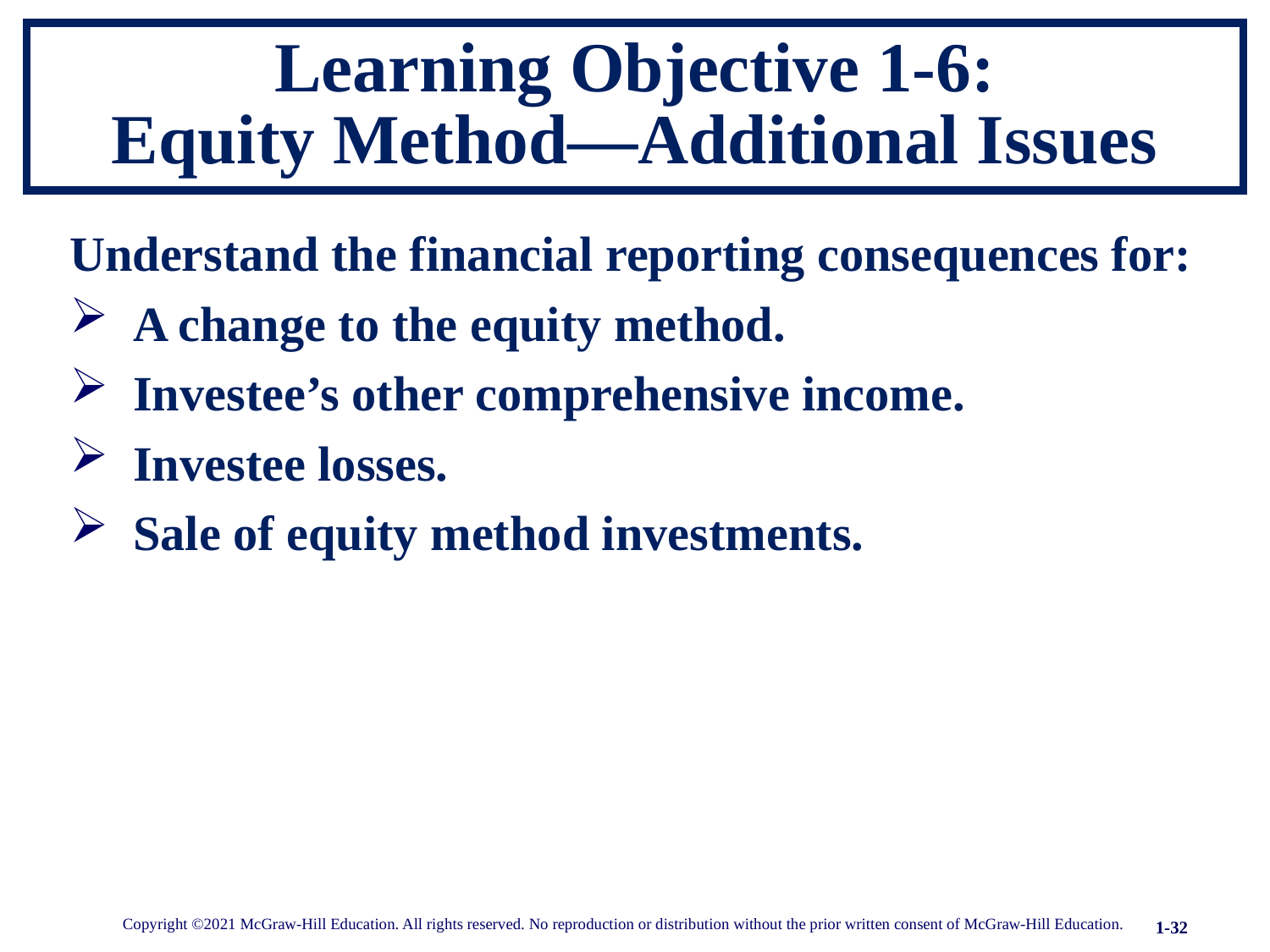

# Learning Objective 1-6: Equity Method—Additional Issues
Understand the financial reporting consequences for:
A change to the equity method.
Investee’s other comprehensive income.
Investee losses.
Sale of equity method investments.
Copyright ©2021 McGraw-Hill Education. All rights reserved. No reproduction or distribution without the prior written consent of McGraw-Hill Education.
1-32